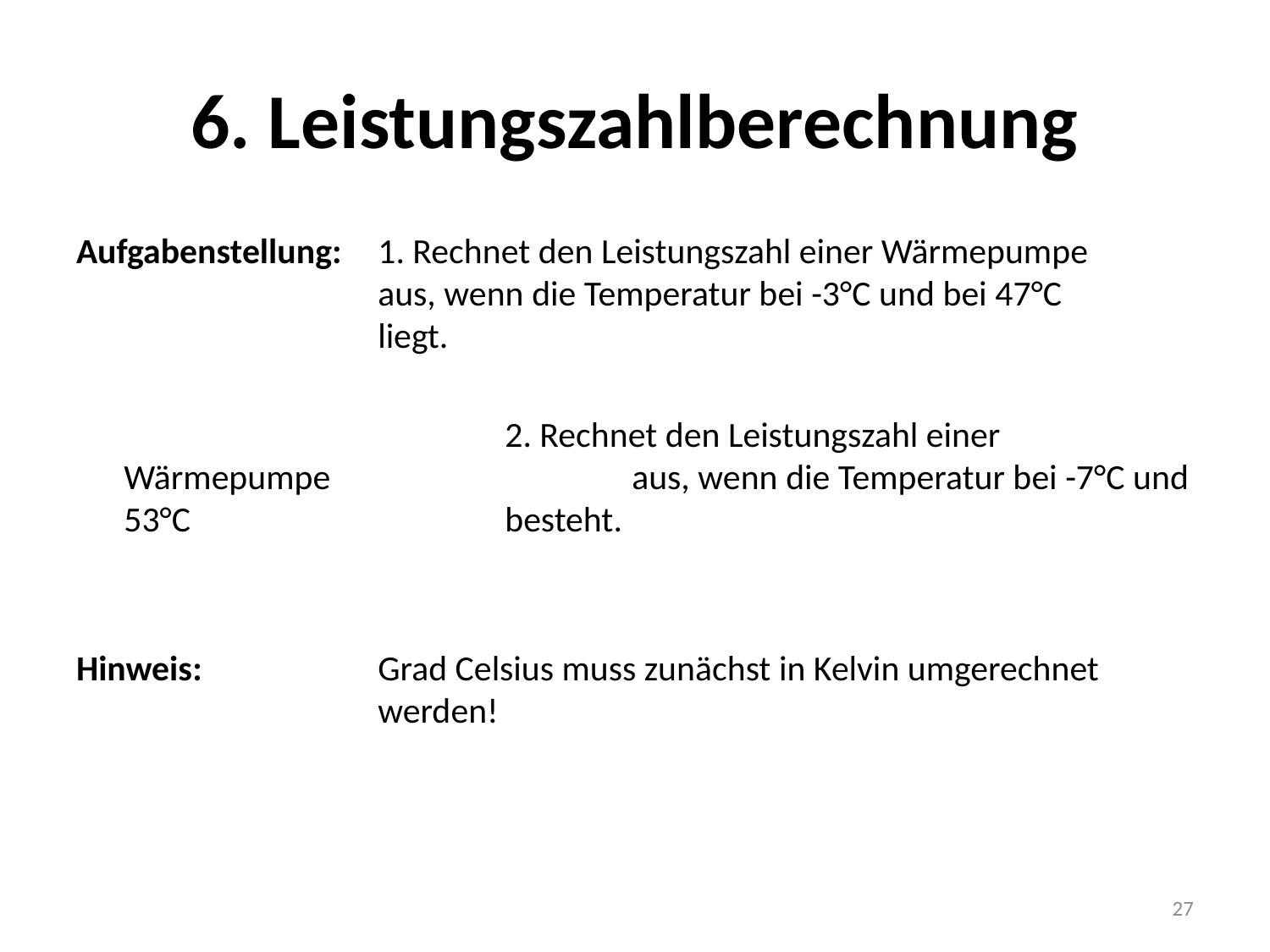

# 6. Leistungszahlberechnung
Aufgabenstellung: 	1. Rechnet den Leistungszahl einer Wärmepumpe 			aus, wenn die Temperatur bei -3°C und bei 47°C 			liegt.

				2. Rechnet den Leistungszahl einer Wärmepumpe 			aus, wenn die Temperatur bei -7°C und 53°C 			besteht.

Hinweis: 		Grad Celsius muss zunächst in Kelvin umgerechnet 			werden!

27